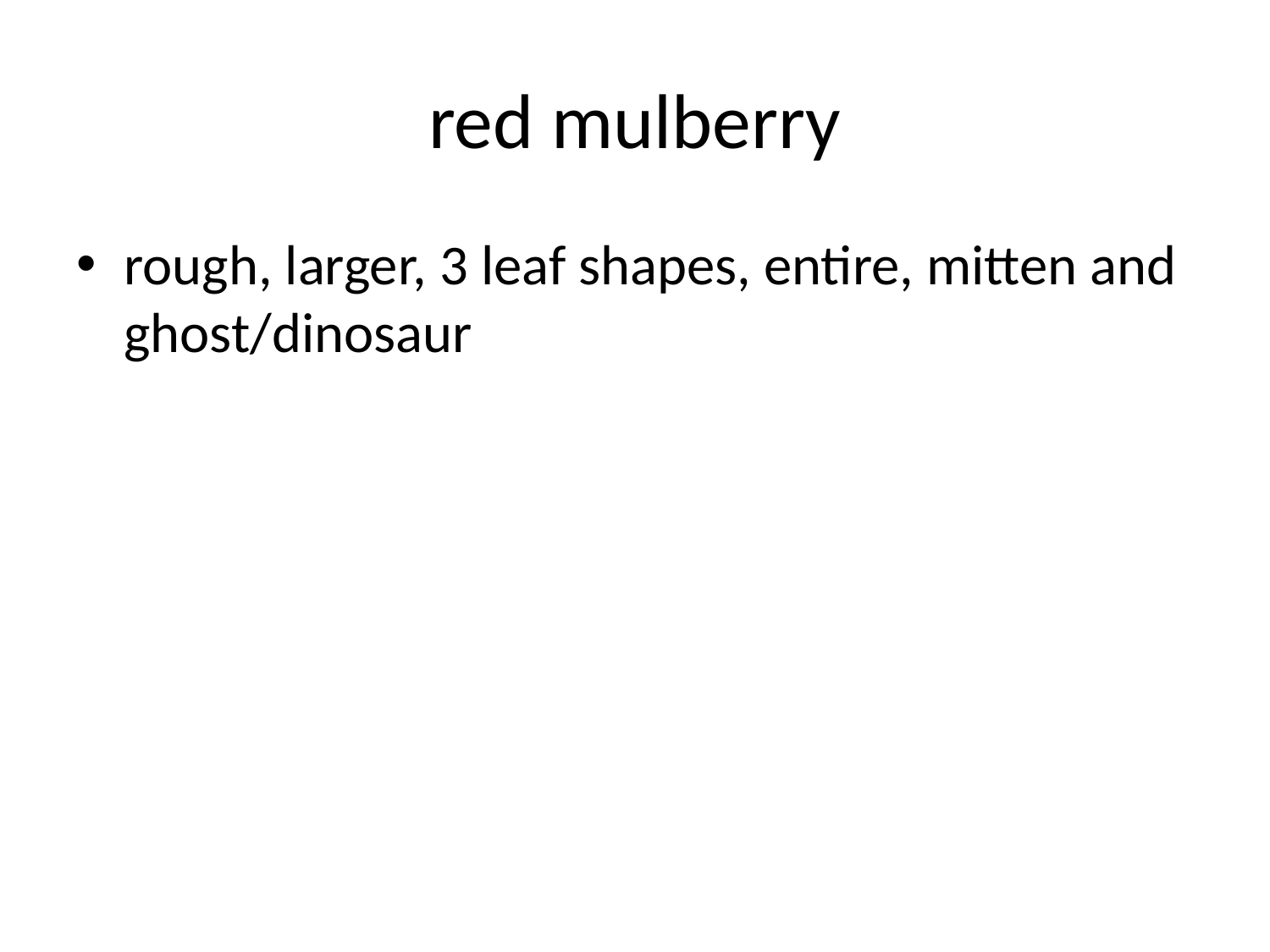

# red mulberry
rough, larger, 3 leaf shapes, entire, mitten and ghost/dinosaur